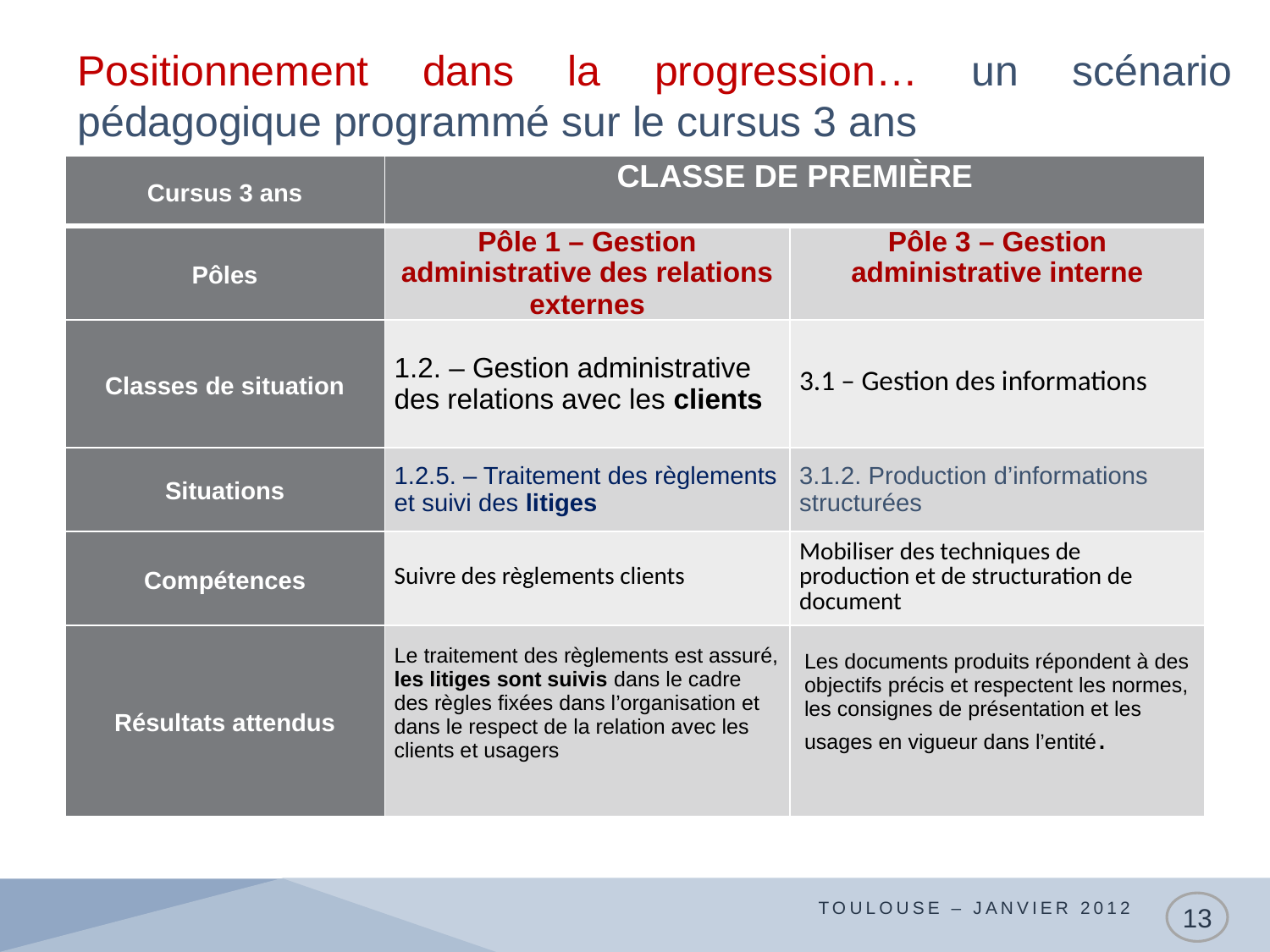

# Positionnement dans la progression… un scénario pédagogique programmé sur le cursus 3 ans
| Cursus 3 ans | CLASSE DE PREMIÈRE |  |
| --- | --- | --- |
| Pôles | Pôle 1 – Gestion administrative des relations externes | Pôle 3 – Gestion administrative interne |
| Classes de situation | 1.2. – Gestion administrative des relations avec les clients | 3.1 – Gestion des informations |
| Situations | 1.2.5. – Traitement des règlements et suivi des litiges | 3.1.2. Production d’informations structurées |
| Compétences | Suivre des règlements clients | Mobiliser des techniques de production et de structuration de document |
| Résultats attendus | Le traitement des règlements est assuré, les litiges sont suivis dans le cadre des règles fixées dans l’organisation et dans le respect de la relation avec les clients et usagers | Les documents produits répondent à des objectifs précis et respectent les normes, les consignes de présentation et les usages en vigueur dans l’entité. |
TOULOUSE – JANVIER 2012
13